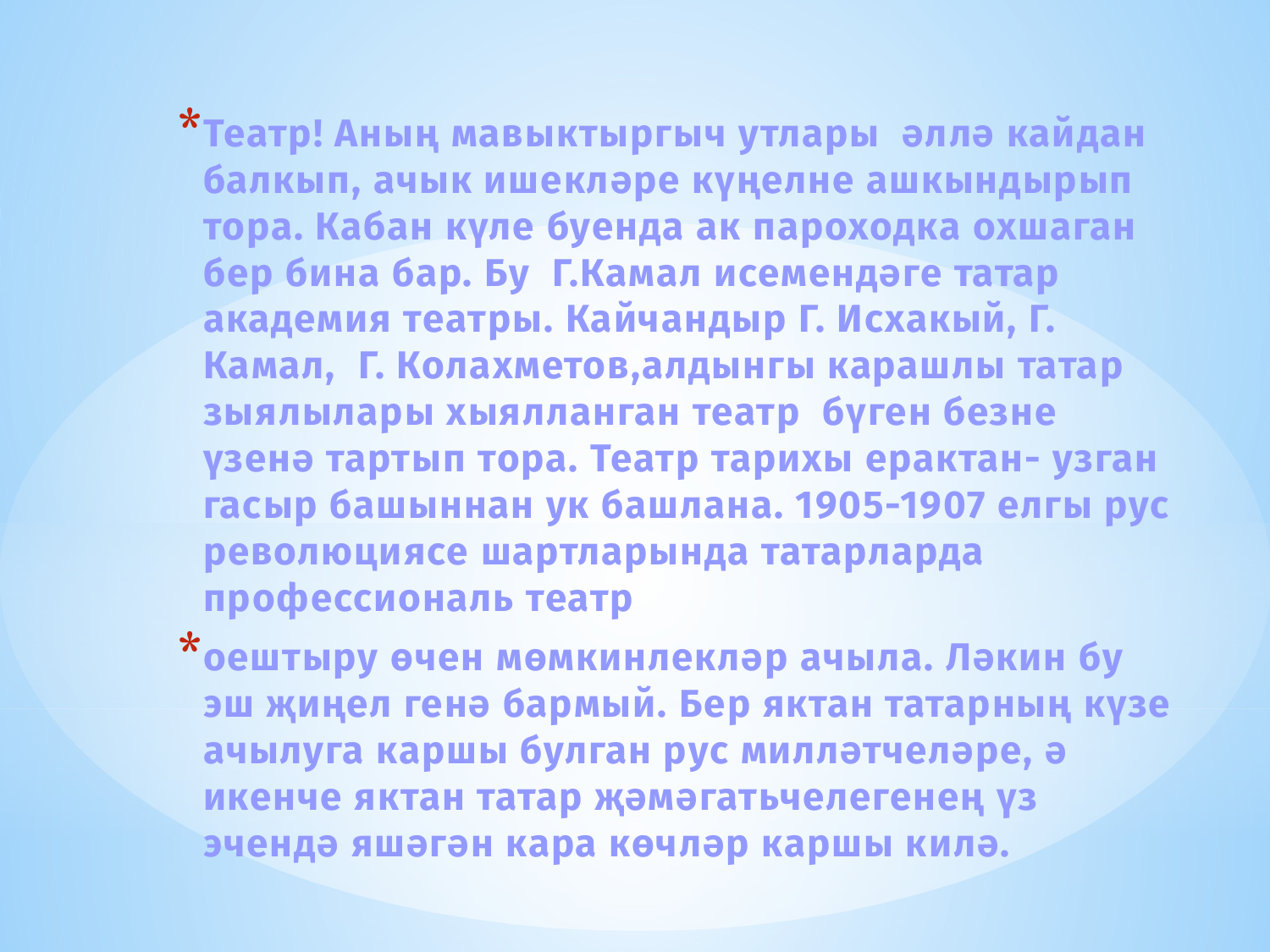

Театр! Аның мавыктыргыч утлары  әллә кайдан балкып, ачык ишекләре күңелне ашкындырып тора. Кабан күле буенда ак пароходка охшаган  бер бина бар. Бу  Г.Камал исемендәге татар академия театры. Кайчандыр Г. Исхакый, Г. Камал,  Г. Колахметов,алдынгы карашлы татар зыялылары хыялланган театр  бүген безне үзенә тартып тора. Театр тарихы ерактан- узган гасыр башыннан ук башлана. 1905-1907 елгы рус революциясе шартларында татарларда  профессиональ театр
оештыру өчен мөмкинлекләр ачыла. Ләкин бу эш җиңел генә бармый. Бер яктан татарның күзе ачылуга каршы булган рус милләтчеләре, ә икенче яктан татар җәмәгатьчелегенең үз эчендә яшәгән кара көчләр каршы килә.